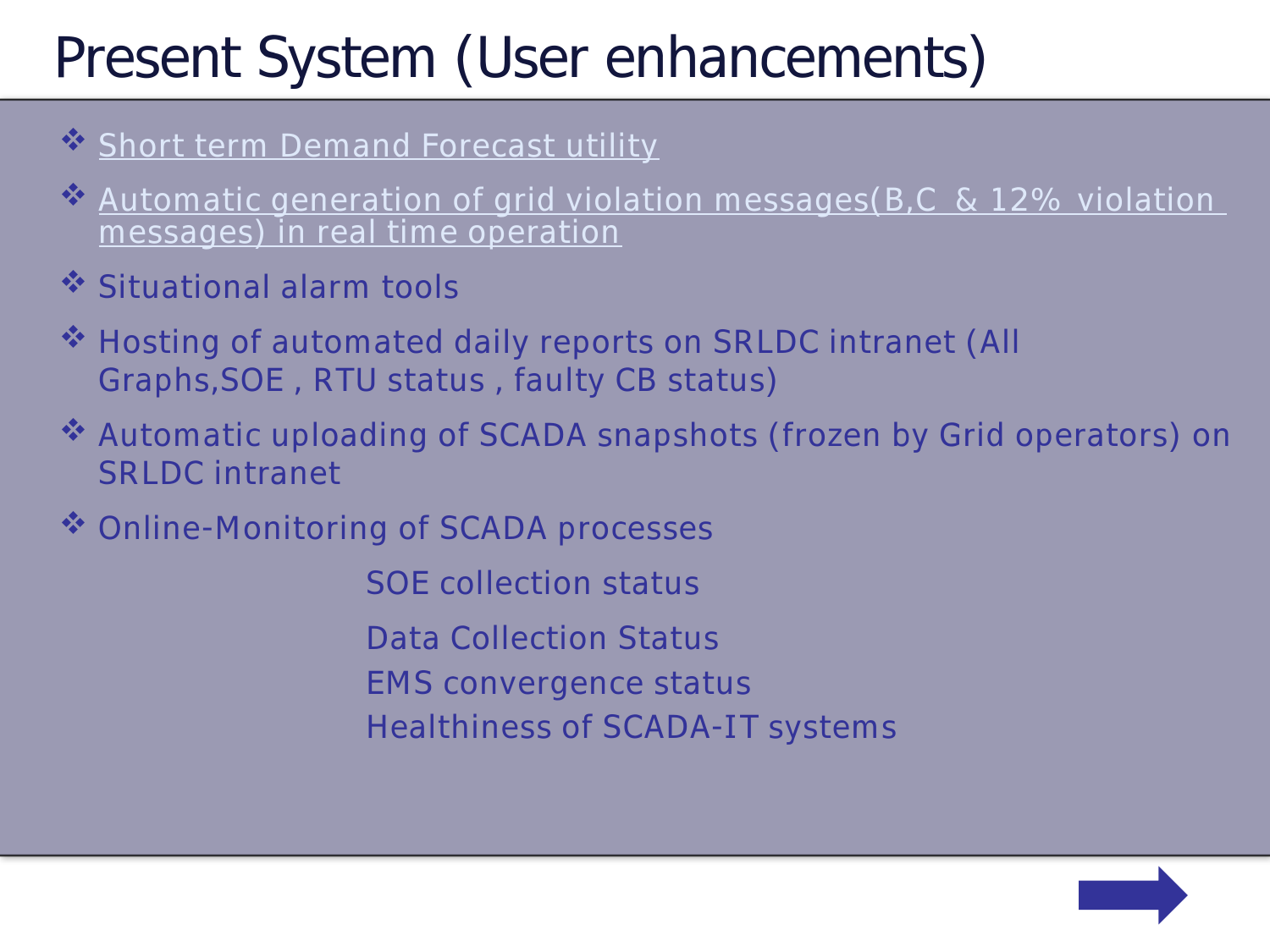

# Present System (User enhancements)
Short term Demand Forecast utility
Automatic generation of grid violation messages(B,C  & 12% violation messages) in real time operation
Situational alarm tools
Hosting of automated daily reports on SRLDC intranet (All Graphs,SOE , RTU status , faulty CB status)
Automatic uploading of SCADA snapshots (frozen by Grid operators) on SRLDC intranet
Online-Monitoring of SCADA processes
                                 SOE collection status
                                 Data Collection Status
                                 EMS convergence status
                                 Healthiness of SCADA-IT systems